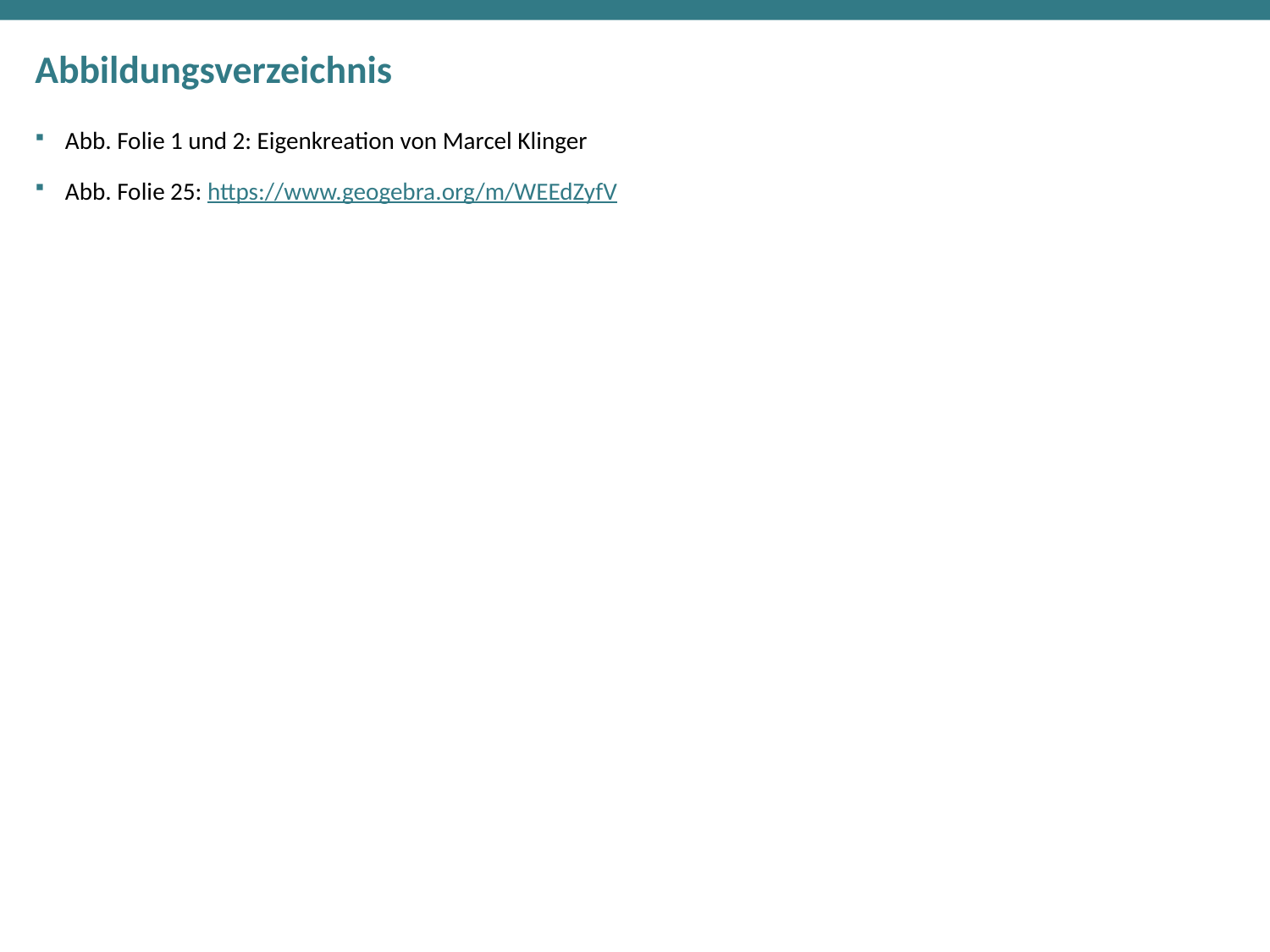

# Abbildungsverzeichnis
Abb. Folie 1 und 2: Eigenkreation von Marcel Klinger
Abb. Folie 25: https://www.geogebra.org/m/WEEdZyfV